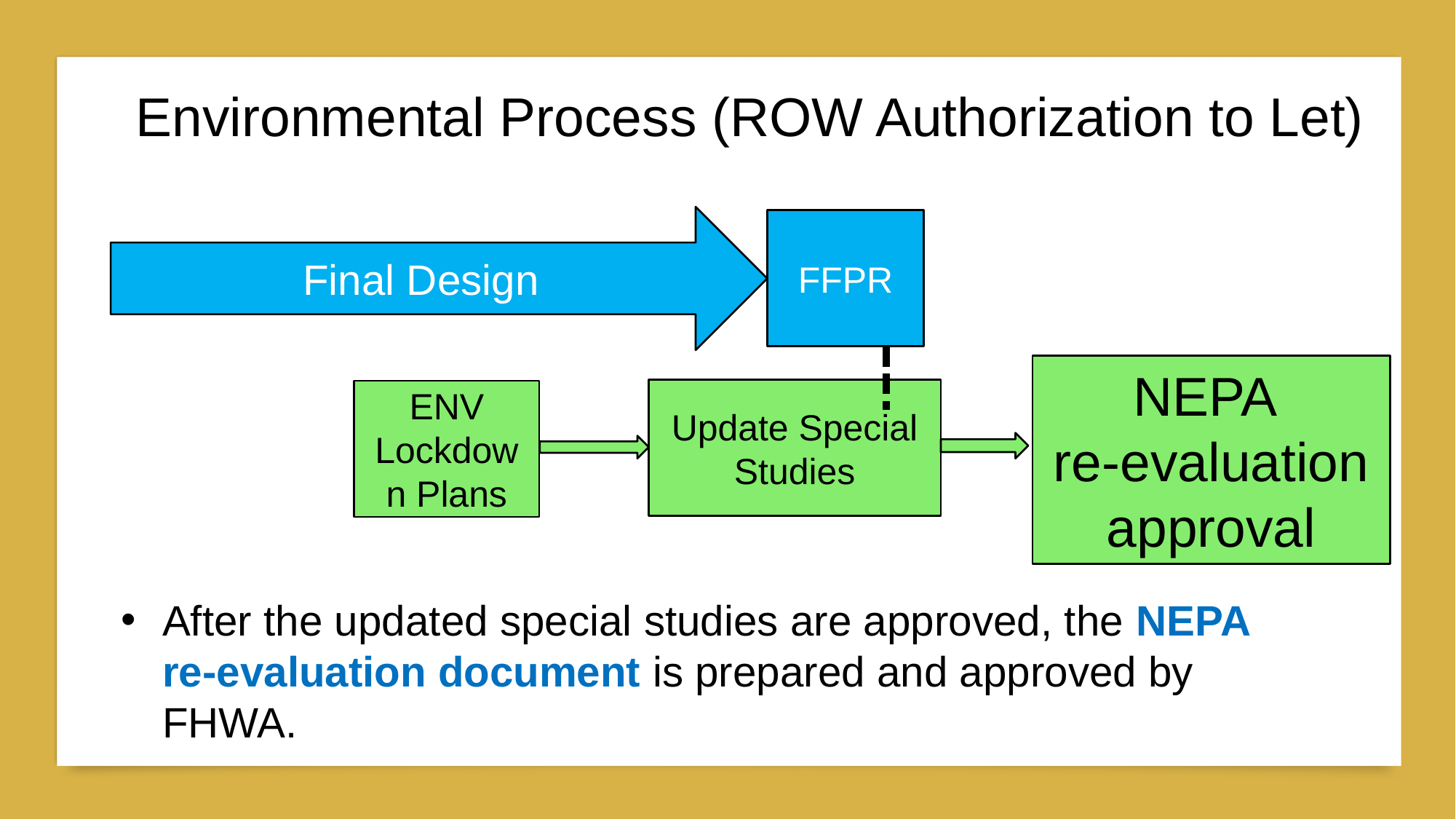

Environmental Process (ROW Authorization to Let)
Final Design
FFPR
NEPA
re-evaluation
approval
Update Special Studies
ENV Lockdown Plans

After the updated special studies are approved, the NEPA re-evaluation document is prepared and approved by FHWA.